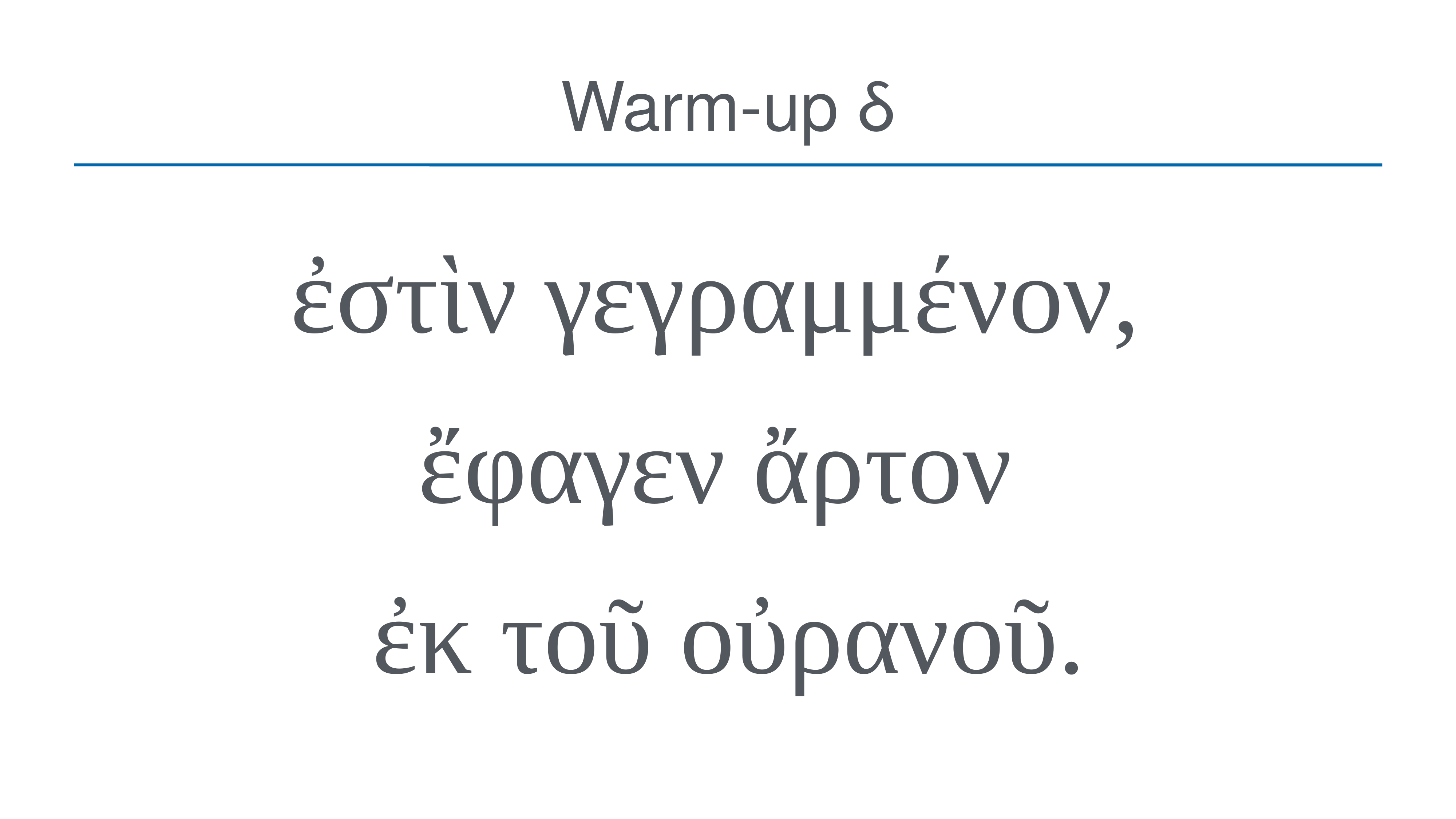

# Warm-up δ
ἐστὶν γεγραμμένον,
ἔφαγεν ἄρτον
ἐκ τοῦ οὐρανοῦ.